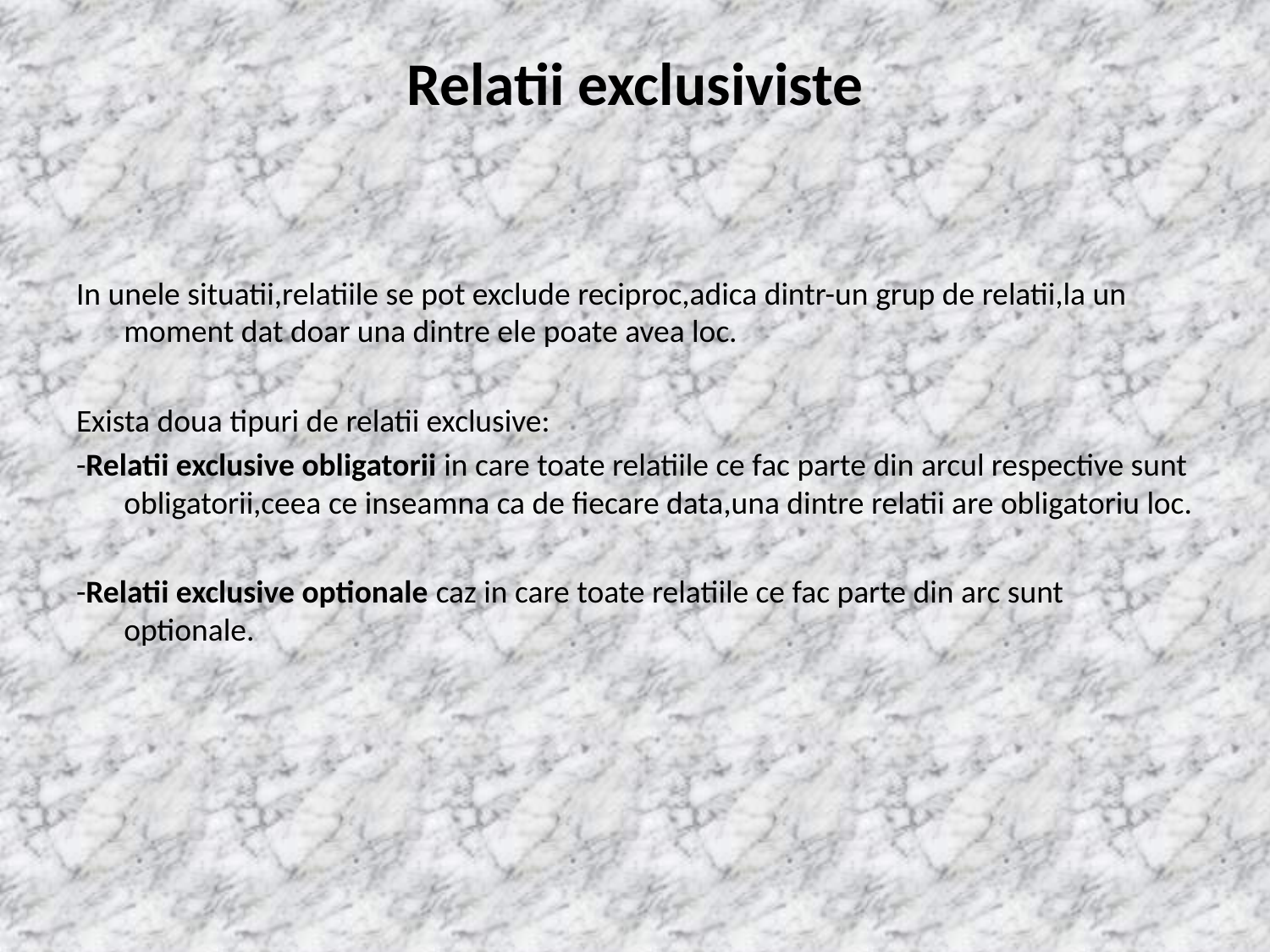

# Relatii exclusiviste

In unele situatii,relatiile se pot exclude reciproc,adica dintr-un grup de relatii,la un moment dat doar una dintre ele poate avea loc.

Exista doua tipuri de relatii exclusive:
-Relatii exclusive obligatorii in care toate relatiile ce fac parte din arcul respective sunt obligatorii,ceea ce inseamna ca de fiecare data,una dintre relatii are obligatoriu loc.

-Relatii exclusive optionale caz in care toate relatiile ce fac parte din arc sunt optionale.